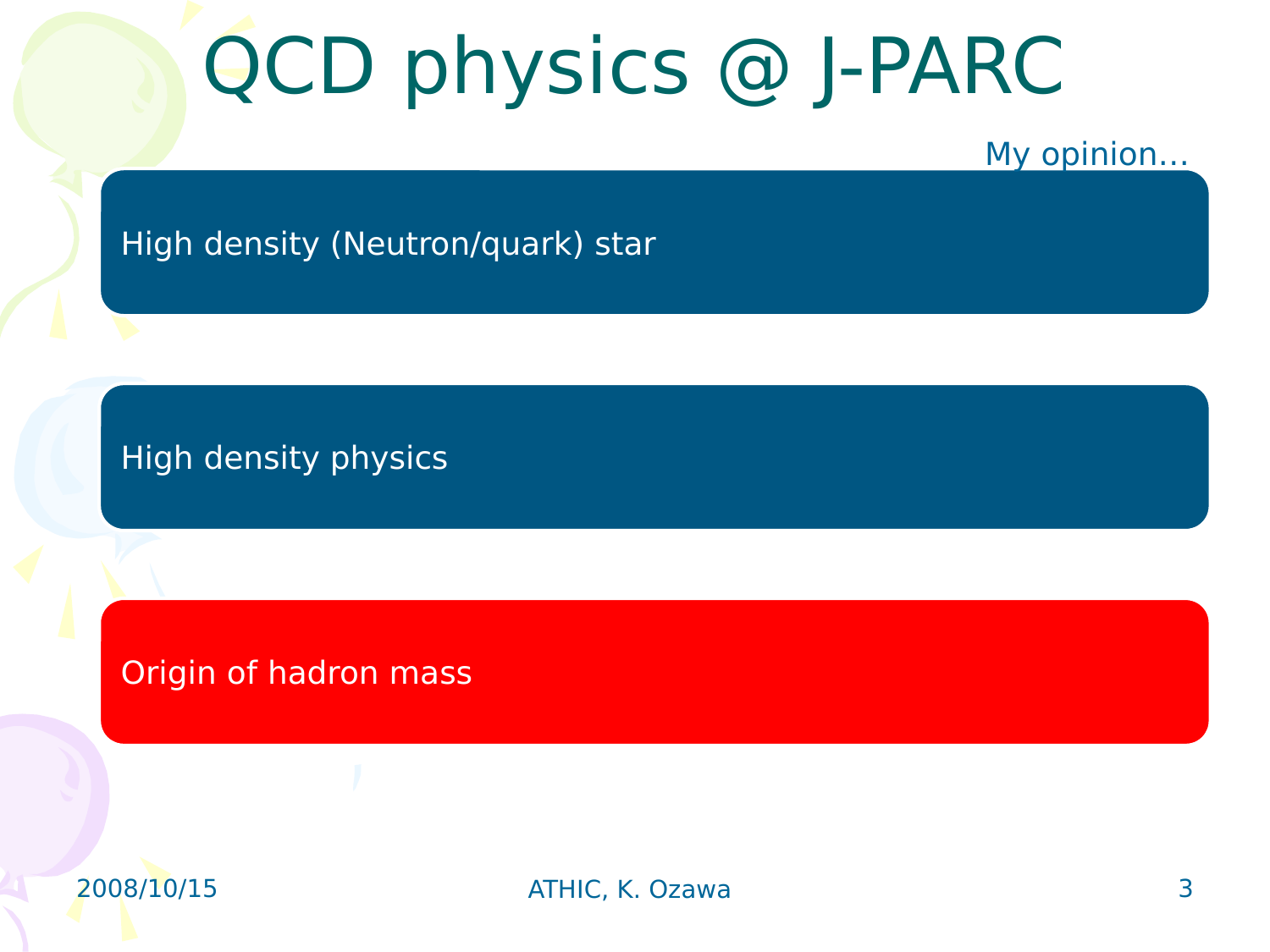

# QCD physics @ J-PARC
My opinion…
High density (Neutron/quark) star
High density physics
Origin of hadron mass
2008/10/15
3
ATHIC, K. Ozawa